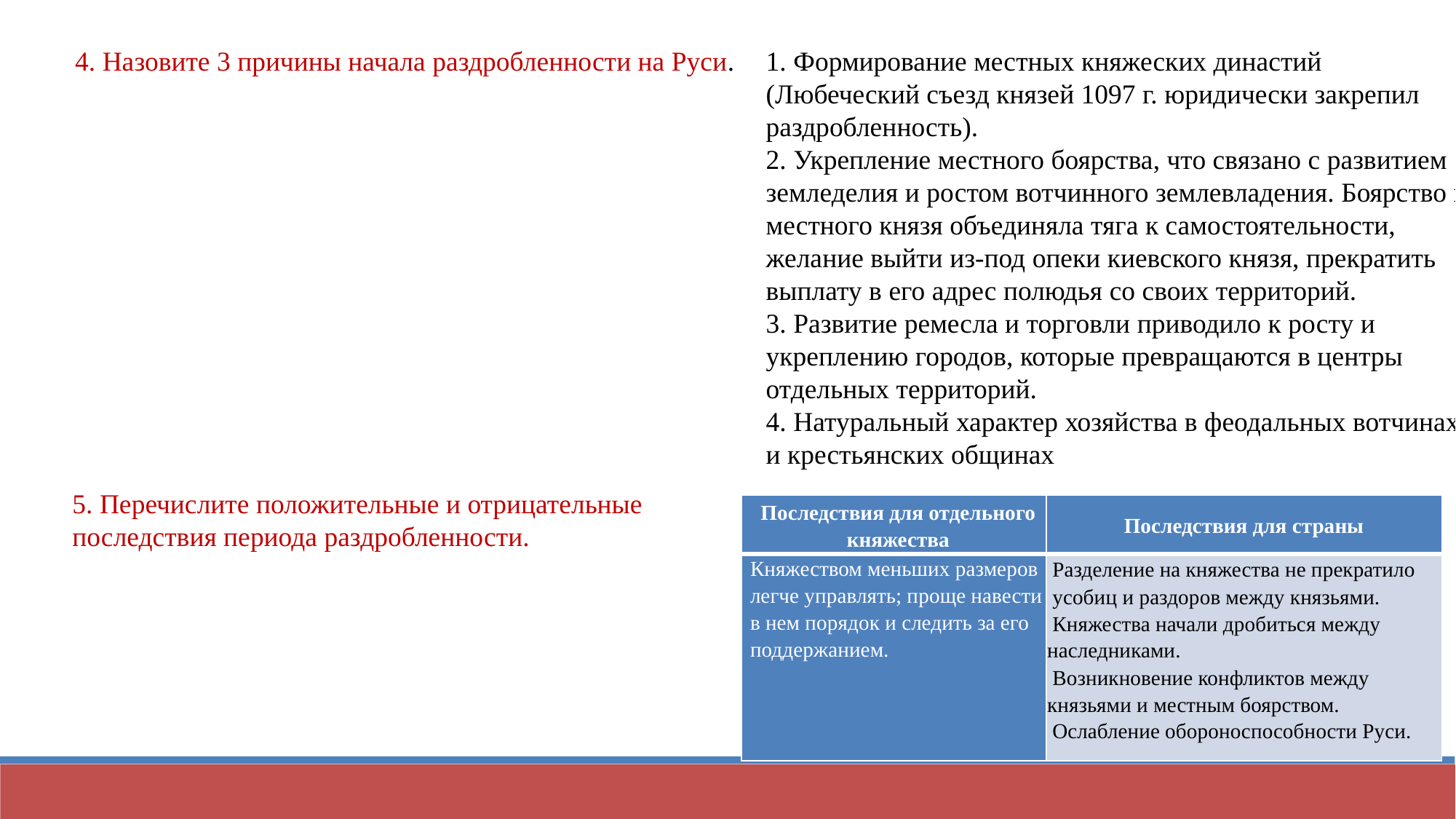

4. Назовите 3 причины начала раздробленности на Руси.
1. Формирование местных княжеских династий (Любеческий съезд князей 1097 г. юридически закрепил раздробленность).
2. Укрепление местного боярства, что связано с развитием земледелия и ростом вотчинного землевладения. Боярство и местного князя объединяла тяга к самостоятельности, желание выйти из-под опеки киевского князя, прекратить выплату в его адрес полюдья со своих территорий.
3. Развитие ремесла и торговли приводило к росту и укреплению городов, которые превращаются в центры отдельных территорий.
4. Натуральный характер хозяйства в феодальных вотчинах и крестьянских общинах
5. Перечислите положительные и отрицательные последствия периода раздробленности.
| Последствия для отдельного княжества | Последствия для страны |
| --- | --- |
| Княжеством меньших размеров легче управлять; проще навести в нем порядок и следить за его поддержанием. | Разделение на княжества не прекратило усобиц и раздоров между князьями. Княжества начали дробиться между наследниками. Возникновение конфликтов между князьями и местным боярством. Ослабление обороноспособности Руси. |